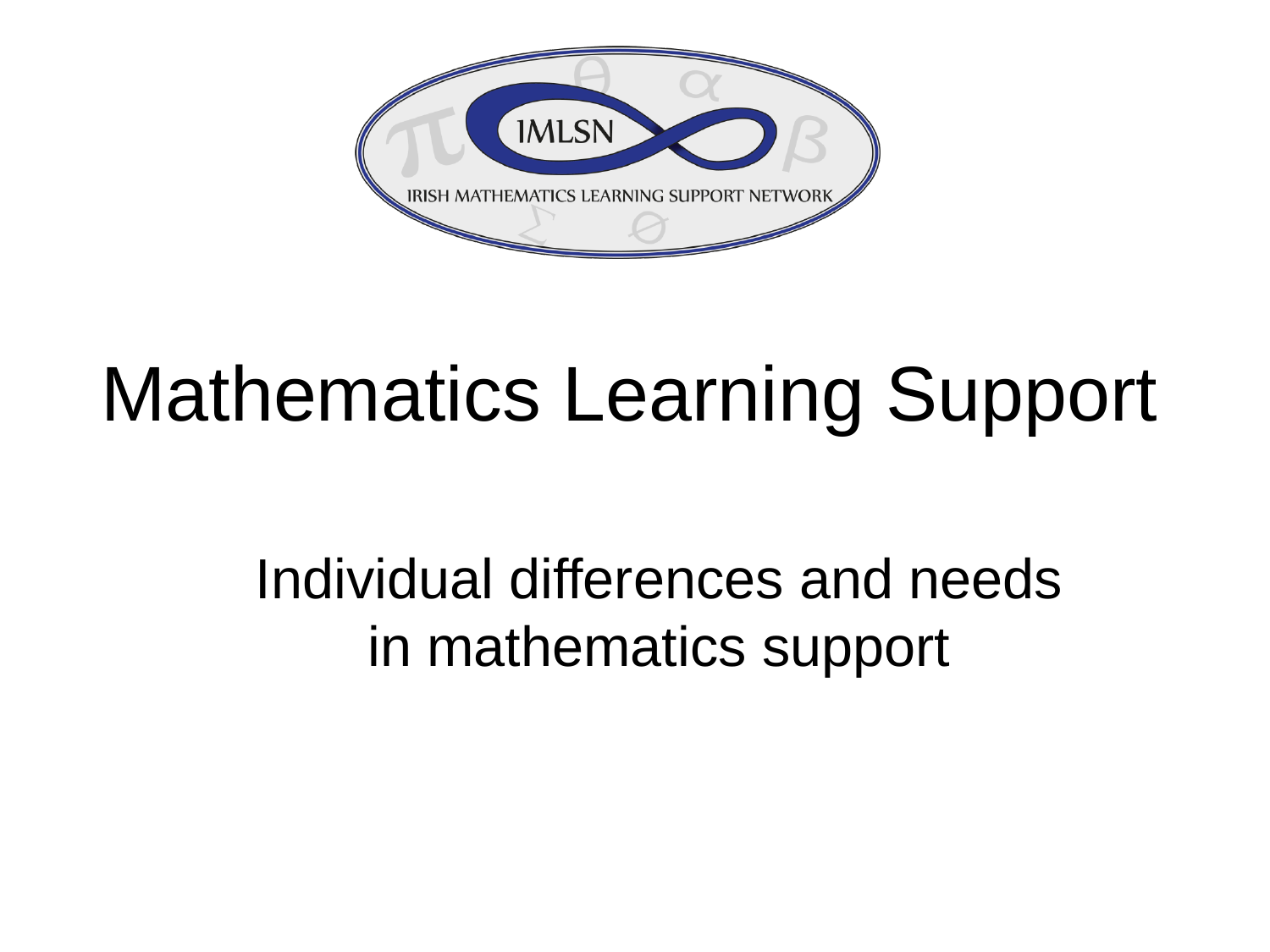

# Mathematics Learning Support
Individual differences and needs in mathematics support